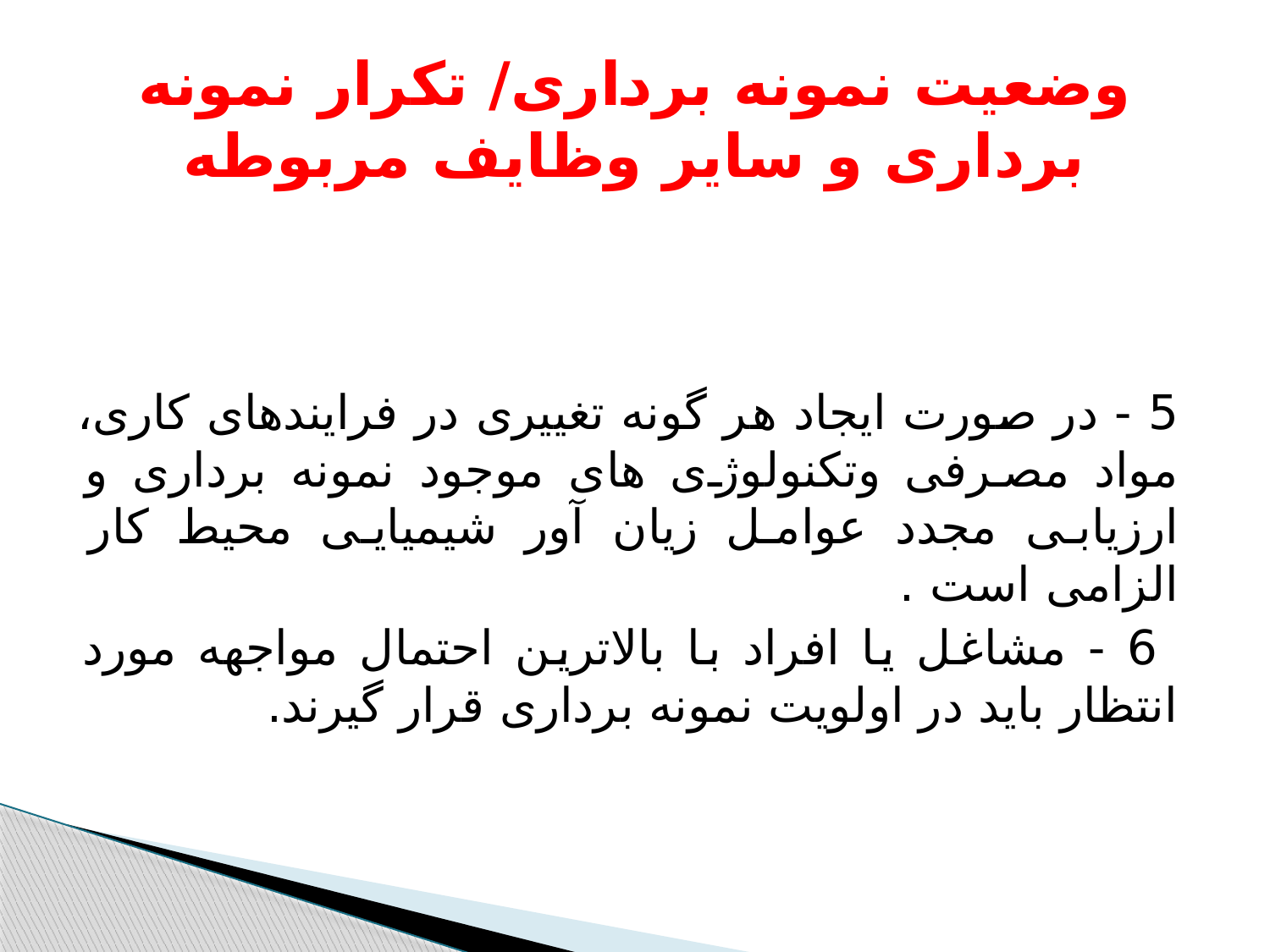

# وضعیت نمونه برداری/ تکرار نمونه برداری و سایر وظایف مربوطه
5 - در صورت ایجاد هر گونه تغییری در فرایندهای کاری، مواد مصرفی وتکنولوژی های موجود نمونه برداری و ارزیابی مجدد عوامل زیان آور شیمیایی محیط کار الزامی است .
 6 - مشاغل یا افراد با بالاترین احتمال مواجهه مورد انتظار باید در اولویت نمونه برداری قرار گیرند.